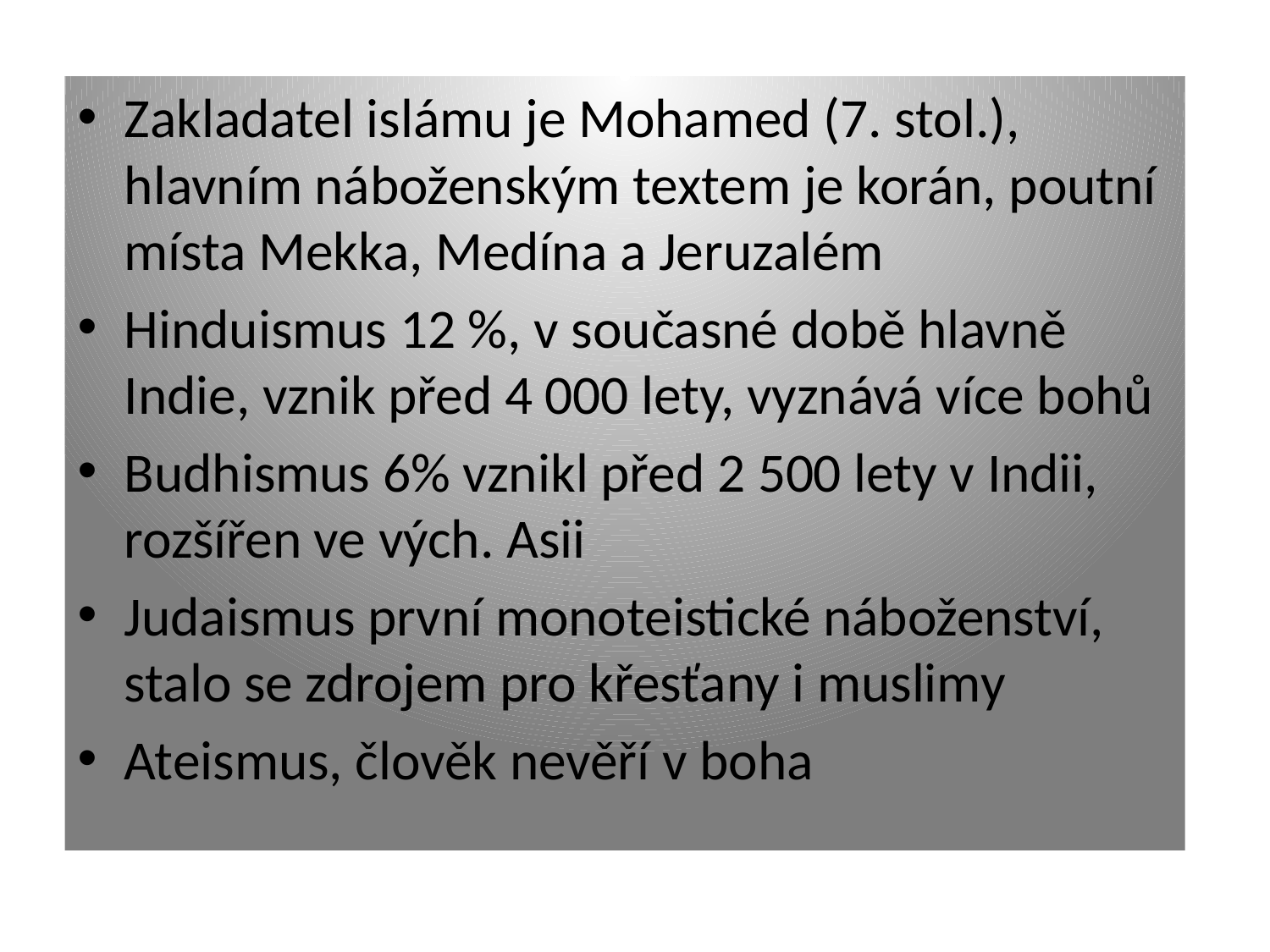

Zakladatel islámu je Mohamed (7. stol.), hlavním náboženským textem je korán, poutní místa Mekka, Medína a Jeruzalém
Hinduismus 12 %, v současné době hlavně Indie, vznik před 4 000 lety, vyznává více bohů
Budhismus 6% vznikl před 2 500 lety v Indii, rozšířen ve vých. Asii
Judaismus první monoteistické náboženství, stalo se zdrojem pro křesťany i muslimy
Ateismus, člověk nevěří v boha